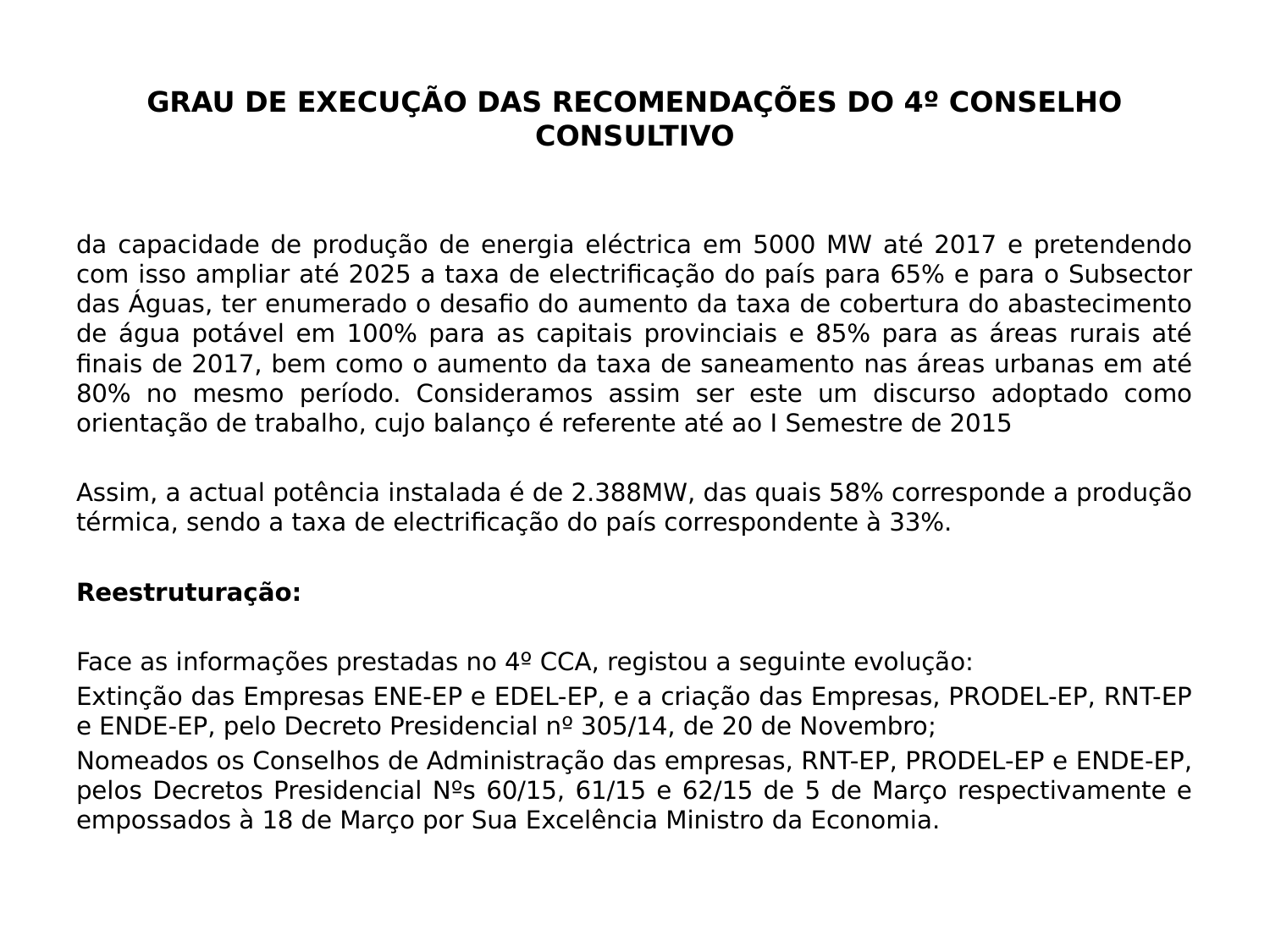

# GRAU DE EXECUÇÃO DAS RECOMENDAÇÕES DO 4º CONSELHO CONSULTIVO
da capacidade de produção de energia eléctrica em 5000 MW até 2017 e pretendendo com isso ampliar até 2025 a taxa de electrificação do país para 65% e para o Subsector das Águas, ter enumerado o desafio do aumento da taxa de cobertura do abastecimento de água potável em 100% para as capitais provinciais e 85% para as áreas rurais até finais de 2017, bem como o aumento da taxa de saneamento nas áreas urbanas em até 80% no mesmo período. Consideramos assim ser este um discurso adoptado como orientação de trabalho, cujo balanço é referente até ao I Semestre de 2015

Assim, a actual potência instalada é de 2.388MW, das quais 58% corresponde a produção térmica, sendo a taxa de electrificação do país correspondente à 33%.

Reestruturação:

Face as informações prestadas no 4º CCA, registou a seguinte evolução:
Extinção das Empresas ENE-EP e EDEL-EP, e a criação das Empresas, PRODEL-EP, RNT-EP e ENDE-EP, pelo Decreto Presidencial nº 305/14, de 20 de Novembro;
Nomeados os Conselhos de Administração das empresas, RNT-EP, PRODEL-EP e ENDE-EP, pelos Decretos Presidencial Nºs 60/15, 61/15 e 62/15 de 5 de Março respectivamente e empossados à 18 de Março por Sua Excelência Ministro da Economia.